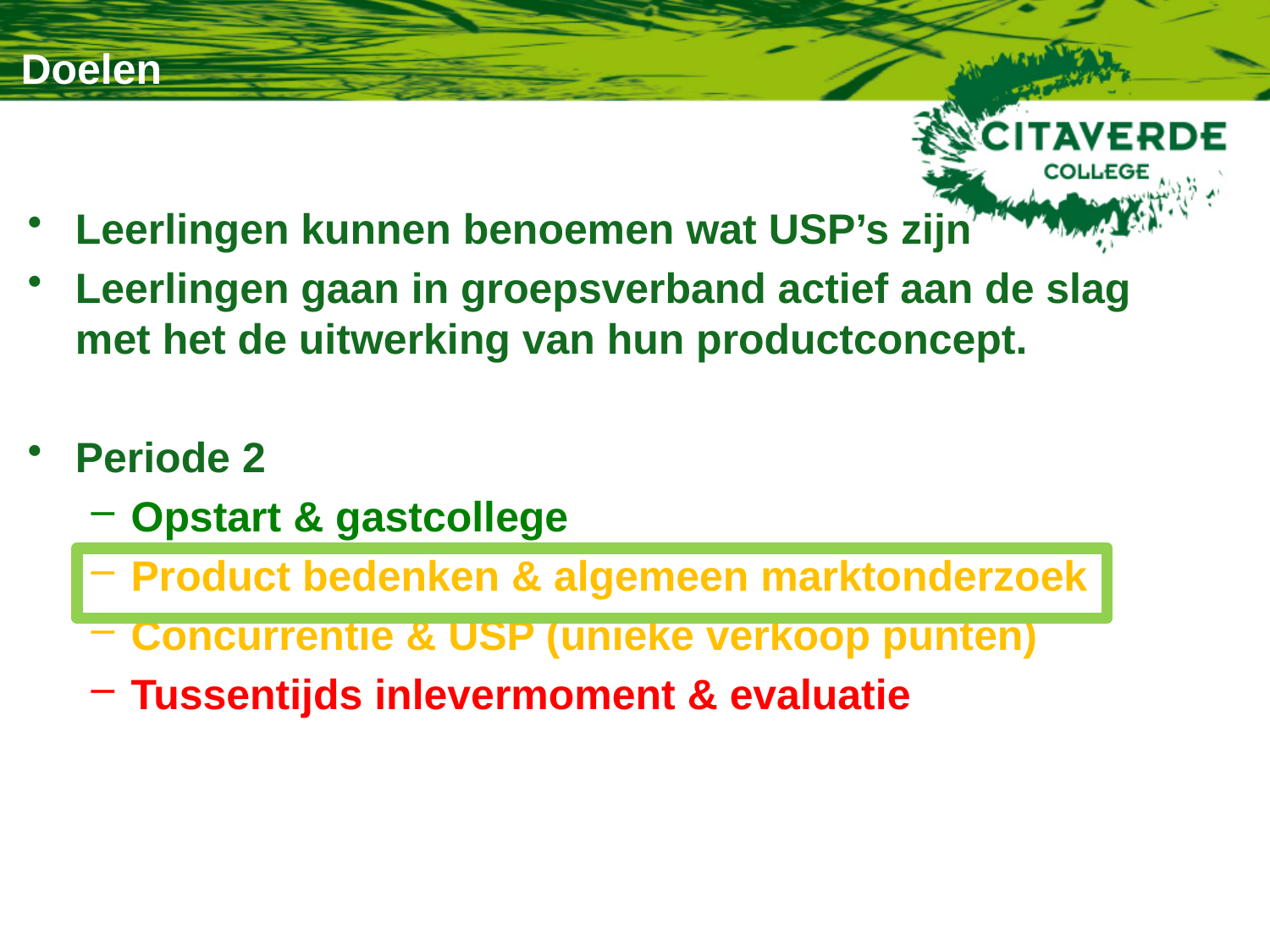

# Doelen

Leerlingen kunnen benoemen wat USP’s zijn
Leerlingen gaan in groepsverband actief aan de slag met het de uitwerking van hun productconcept.

Periode 2
Opstart & gastcollege
Product bedenken & algemeen marktonderzoek
Concurrentie & USP (unieke verkoop punten)
Tussentijds inlevermoment & evaluatie